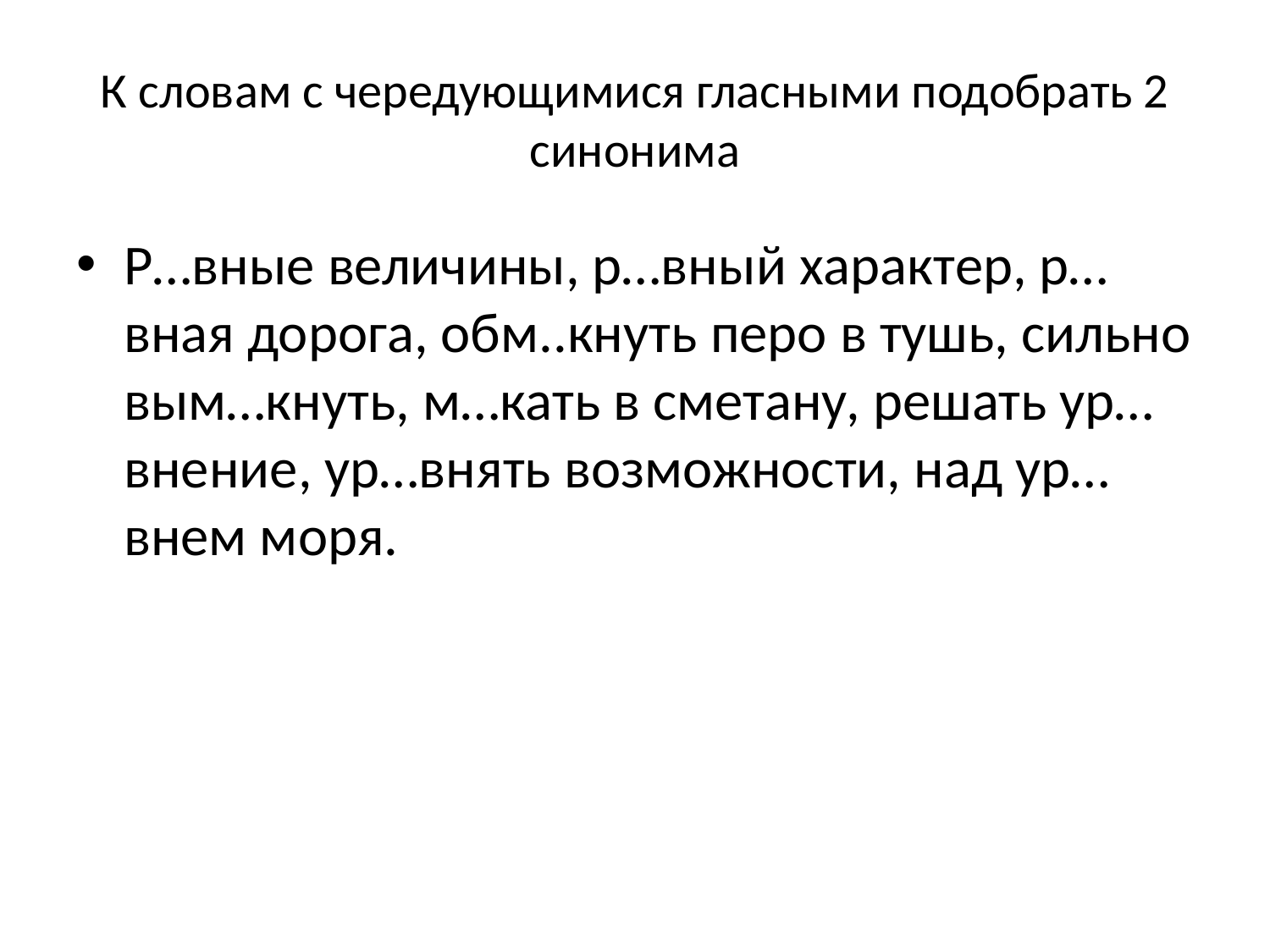

# К словам с чередующимися гласными подобрать 2 синонима
Р…вные величины, р…вный характер, р…вная дорога, обм..кнуть перо в тушь, сильно вым…кнуть, м…кать в сметану, решать ур…внение, ур…внять возможности, над ур…внем моря.